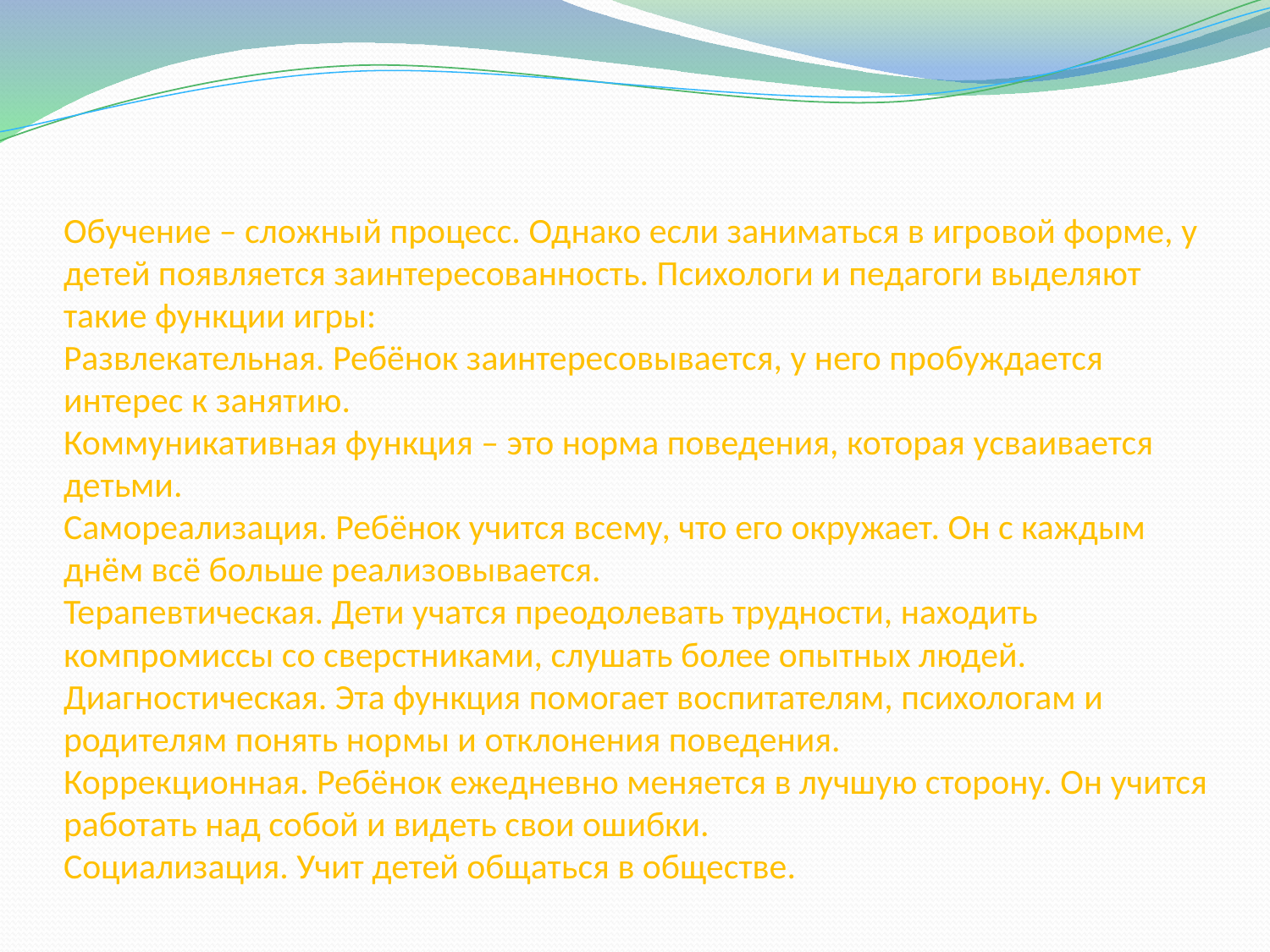

# Обучение – сложный процесс. Однако если заниматься в игровой форме, у детей появляется заинтересованность. Психологи и педагоги выделяют такие функции игры: Развлекательная. Ребёнок заинтересовывается, у него пробуждается интерес к занятию. Коммуникативная функция – это норма поведения, которая усваивается детьми. Самореализация. Ребёнок учится всему, что его окружает. Он с каждым днём всё больше реализовывается. Терапевтическая. Дети учатся преодолевать трудности, находить компромиссы со сверстниками, слушать более опытных людей. Диагностическая. Эта функция помогает воспитателям, психологам и родителям понять нормы и отклонения поведения. Коррекционная. Ребёнок ежедневно меняется в лучшую сторону. Он учится работать над собой и видеть свои ошибки. Социализация. Учит детей общаться в обществе.